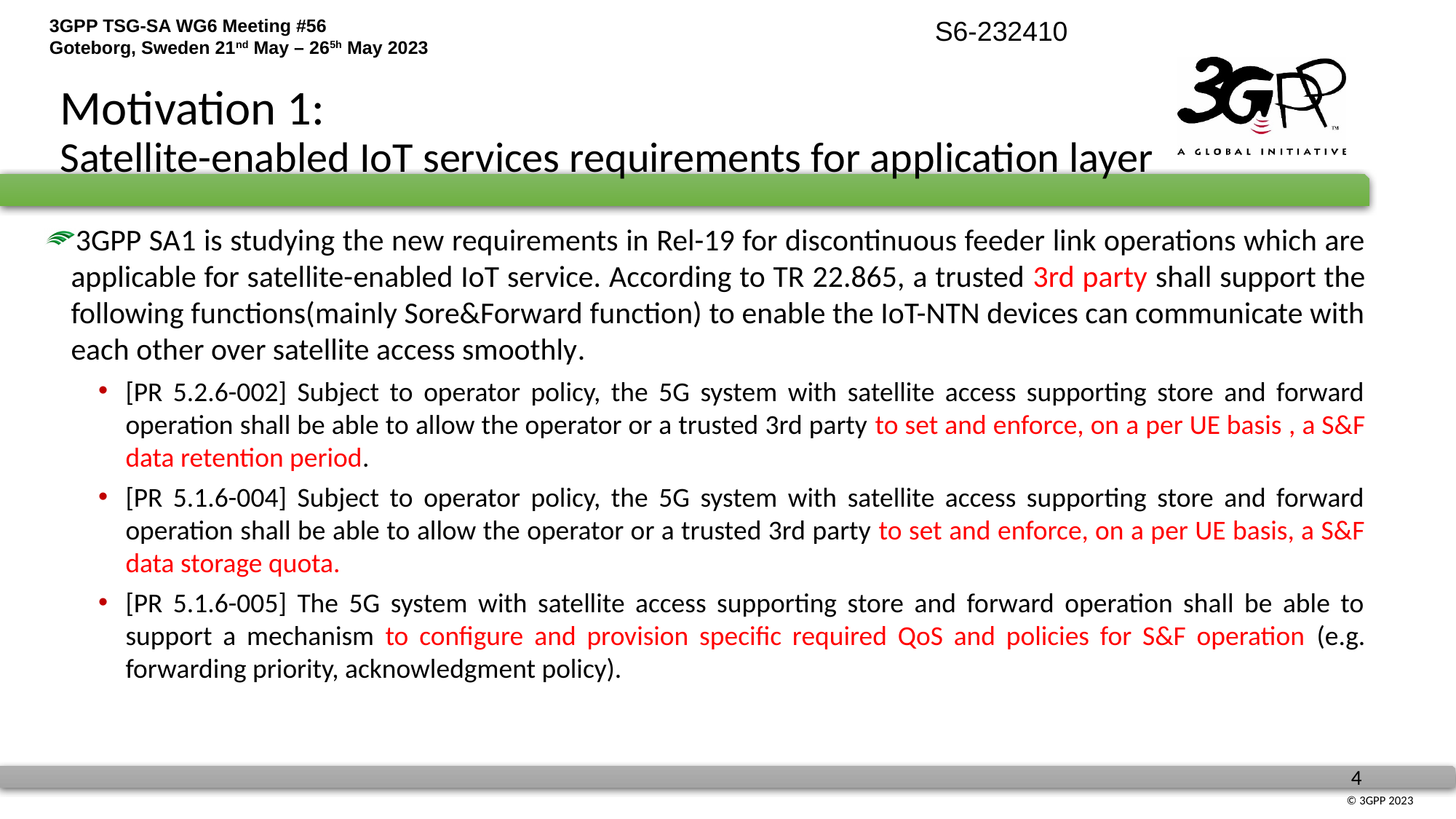

# Motivation 1: Satellite-enabled IoT services requirements for application layer
3GPP SA1 is studying the new requirements in Rel-19 for discontinuous feeder link operations which are applicable for satellite-enabled IoT service. According to TR 22.865, a trusted 3rd party shall support the following functions(mainly Sore&Forward function) to enable the IoT-NTN devices can communicate with each other over satellite access smoothly.
[PR 5.2.6-002] Subject to operator policy, the 5G system with satellite access supporting store and forward operation shall be able to allow the operator or a trusted 3rd party to set and enforce, on a per UE basis , a S&F data retention period.
[PR 5.1.6-004] Subject to operator policy, the 5G system with satellite access supporting store and forward operation shall be able to allow the operator or a trusted 3rd party to set and enforce, on a per UE basis, a S&F data storage quota.
[PR 5.1.6-005] The 5G system with satellite access supporting store and forward operation shall be able to support a mechanism to configure and provision specific required QoS and policies for S&F operation (e.g. forwarding priority, acknowledgment policy).